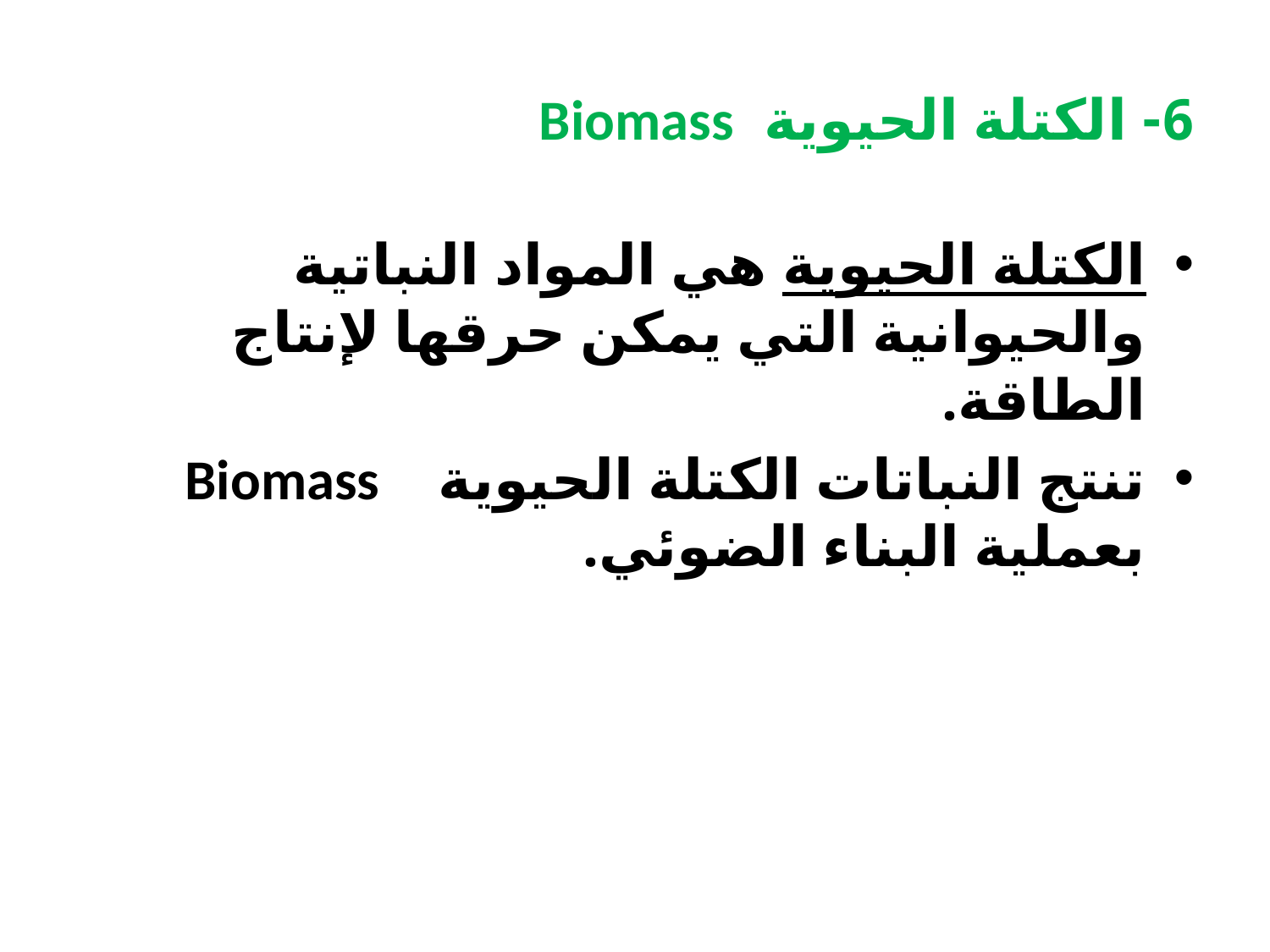

# 6- الكتلة الحيوية  Biomass
الكتلة الحيوية هي المواد النباتية والحيوانية التي يمكن حرقها لإنتاج الطاقة.
تنتج النباتات الكتلة الحيوية    Biomass بعملية البناء الضوئي.